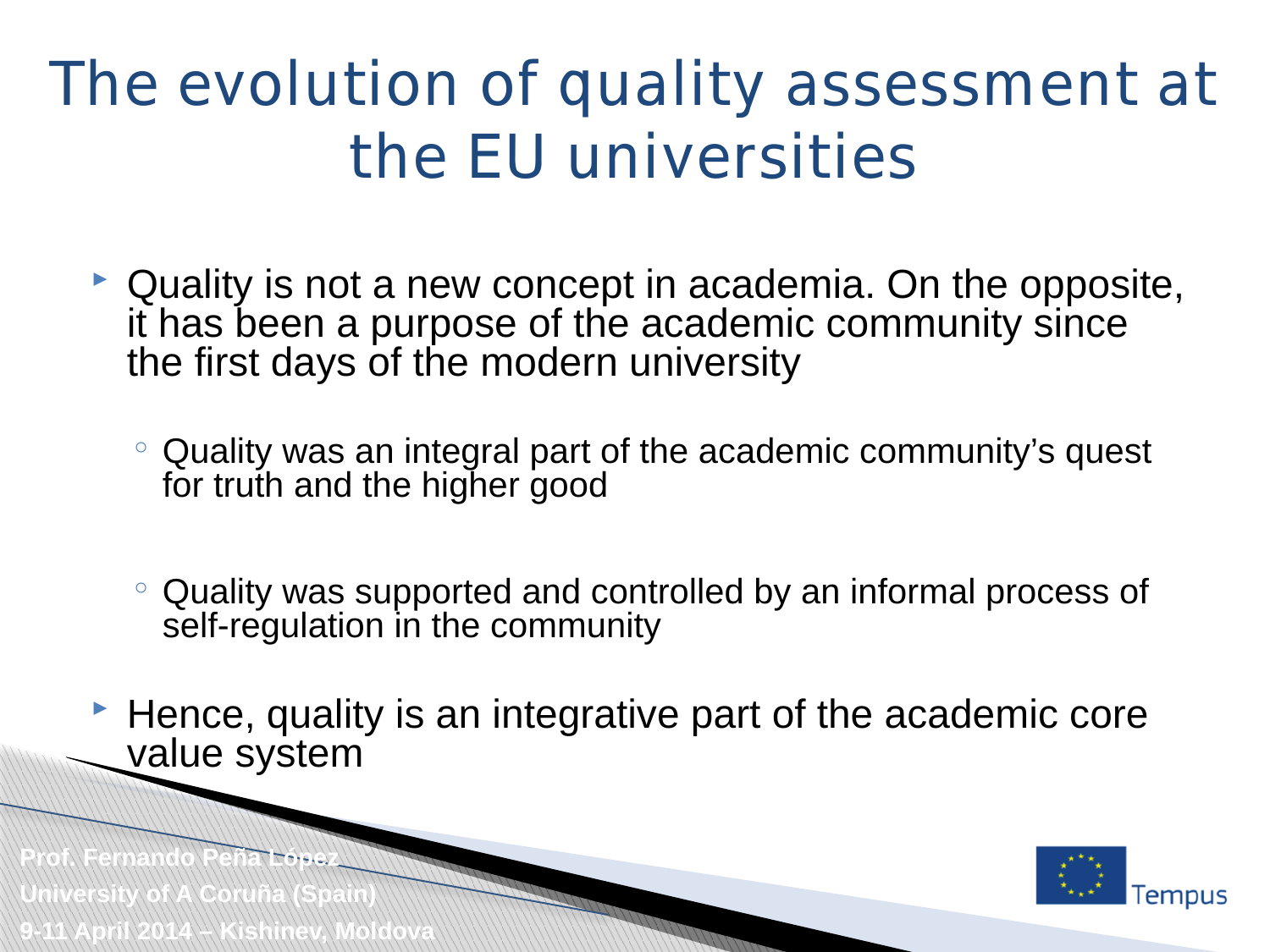

The evolution of quality assessment at the EU universities

Quality is not a new concept in academia. On the opposite, it has been a purpose of the academic community since the first days of the modern university

Quality was an integral part of the academic community’s quest for truth and the higher good

Quality was supported and controlled by an informal process of self-regulation in the community

Hence, quality is an integrative part of the academic core value system